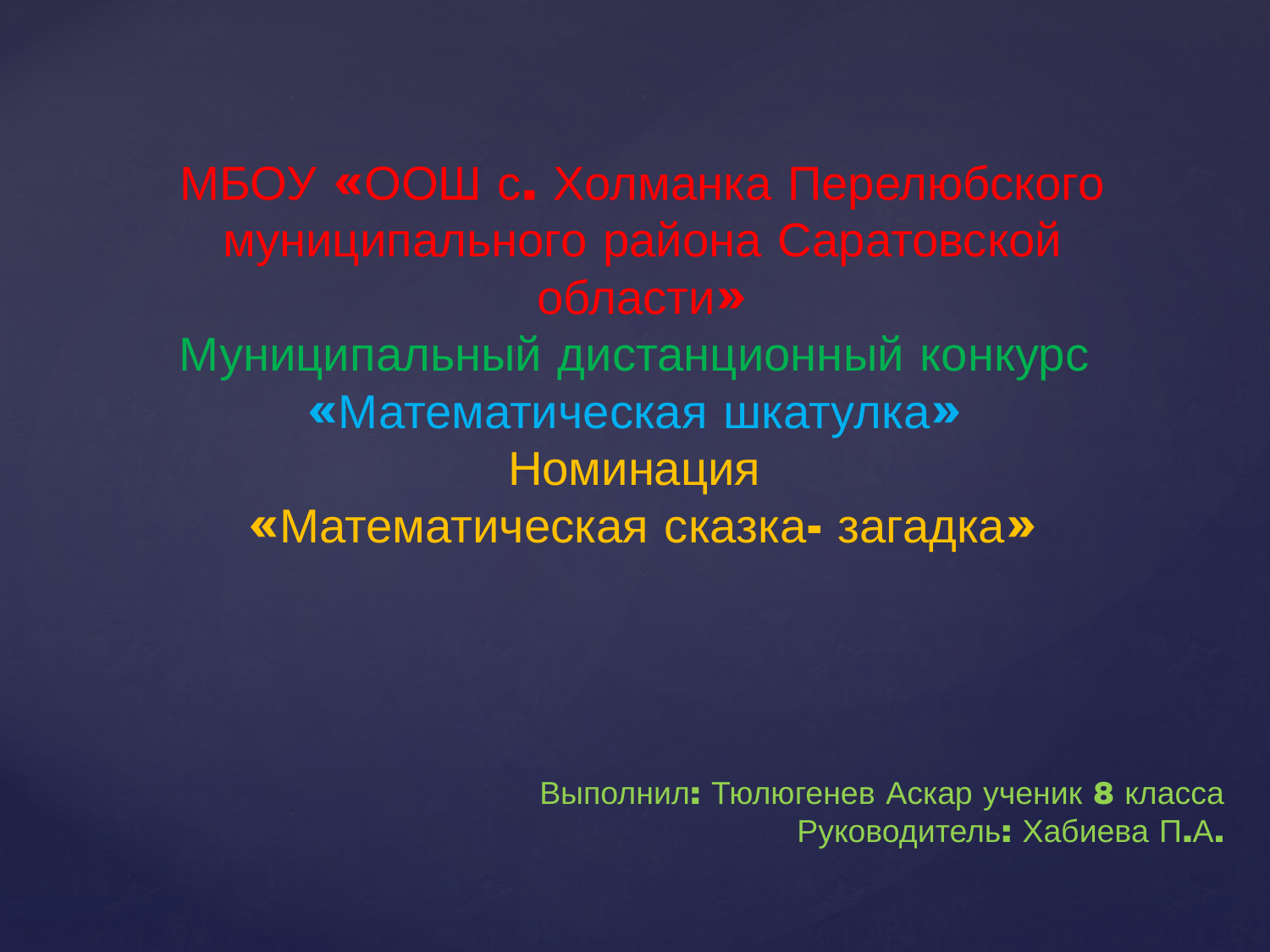

МБОУ «ООШ с. Холманка Перелюбского муниципального района Саратовской области»
Муниципальный дистанционный конкурс
«Математическая шкатулка»
Номинация
«Математическая сказка- загадка»
Выполнил: Тюлюгенев Аскар ученик 8 класса
Руководитель: Хабиева П.А.